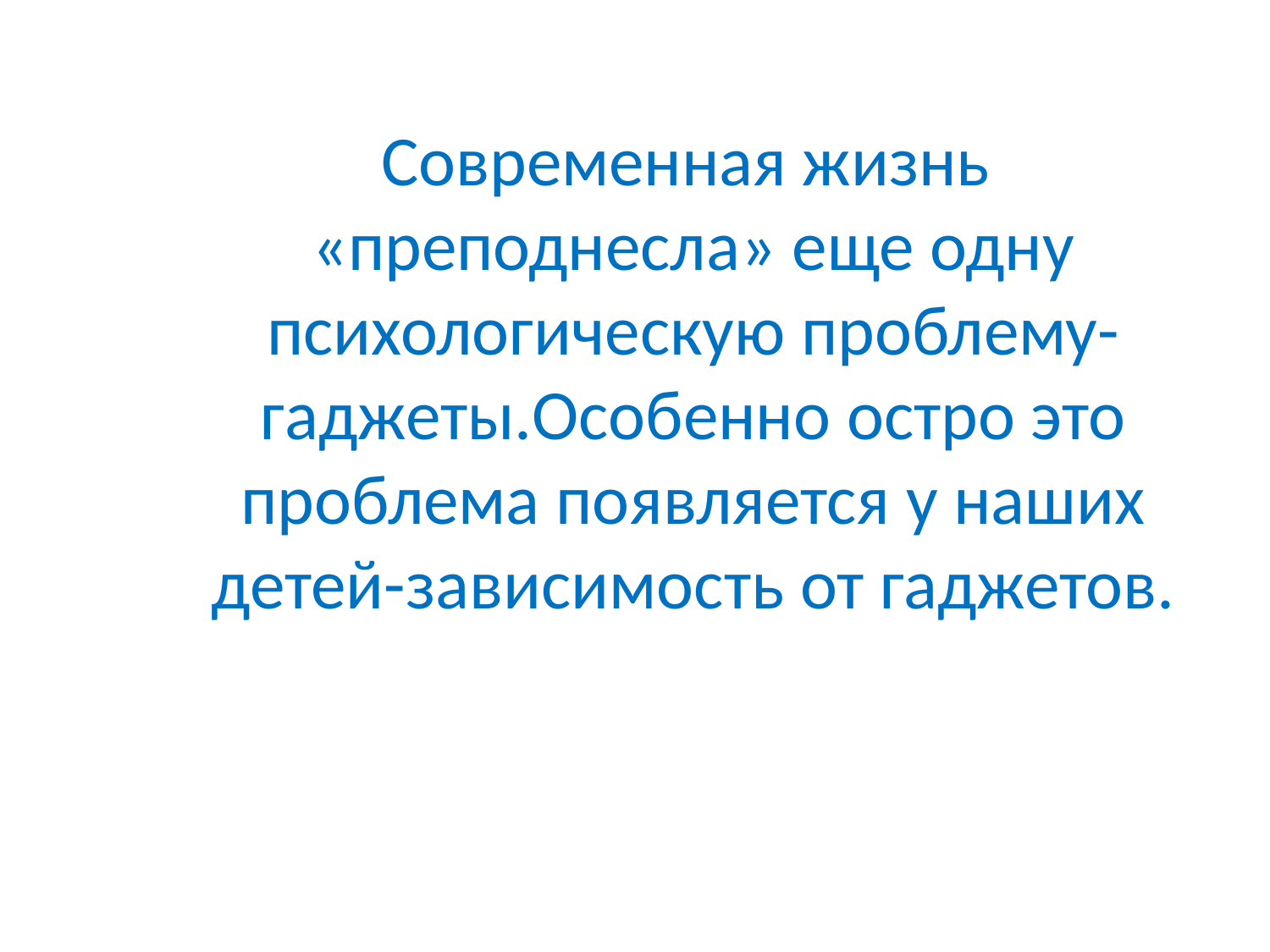

Современная жизнь «преподнесла» еще одну психологическую проблему-гаджеты.Особенно остро это проблема появляется у наших детей-зависимость от гаджетов.